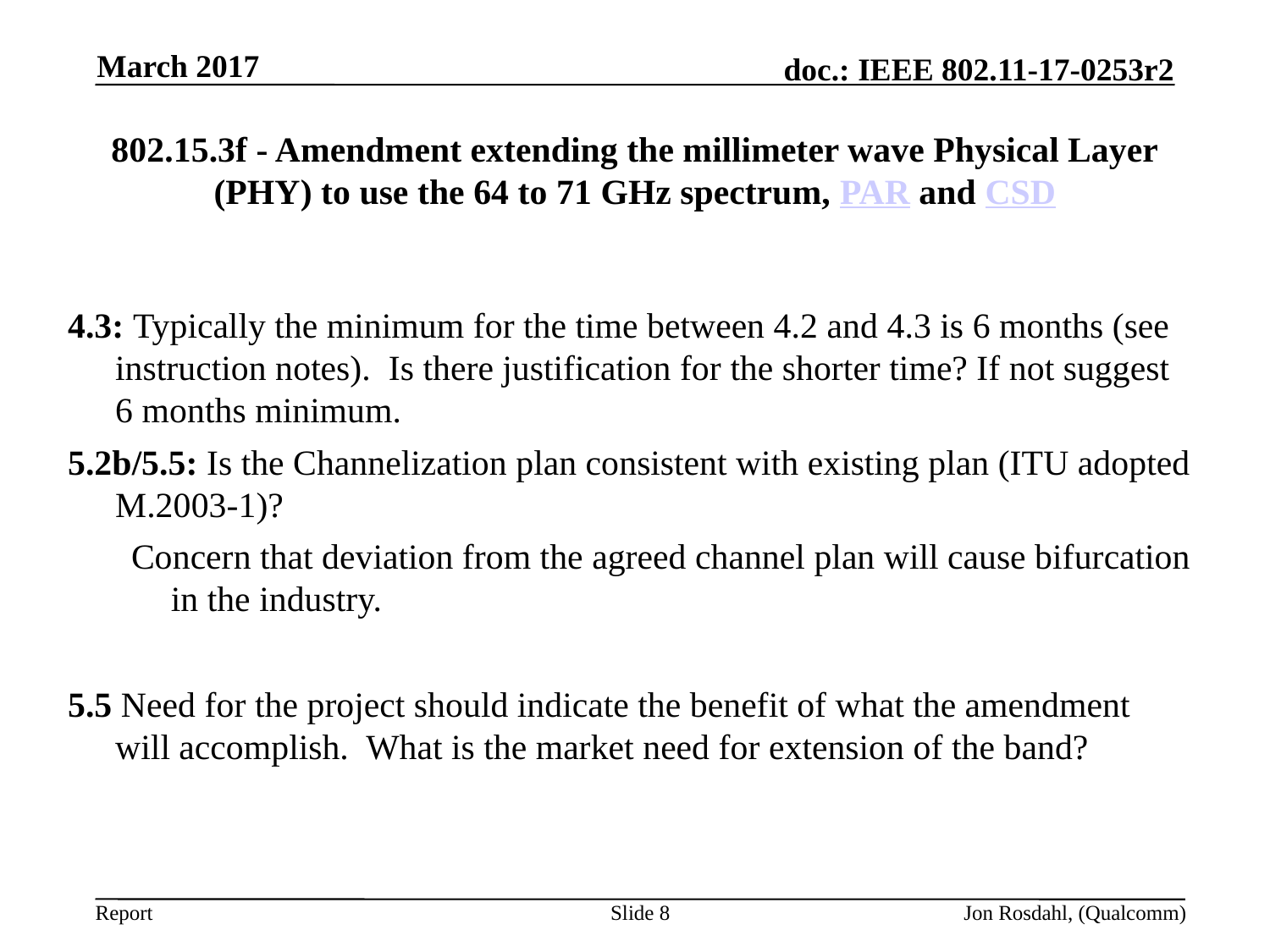

March 2017
# 802.15.3f - Amendment extending the millimeter wave Physical Layer (PHY) to use the 64 to 71 GHz spectrum, PAR and CSD
4.3: Typically the minimum for the time between 4.2 and 4.3 is 6 months (see instruction notes).  Is there justification for the shorter time? If not suggest 6 months minimum.
5.2b/5.5: Is the Channelization plan consistent with existing plan (ITU adopted M.2003-1)?
Concern that deviation from the agreed channel plan will cause bifurcation in the industry.

5.5 Need for the project should indicate the benefit of what the amendment will accomplish.  What is the market need for extension of the band?
Slide 8
Jon Rosdahl, (Qualcomm)